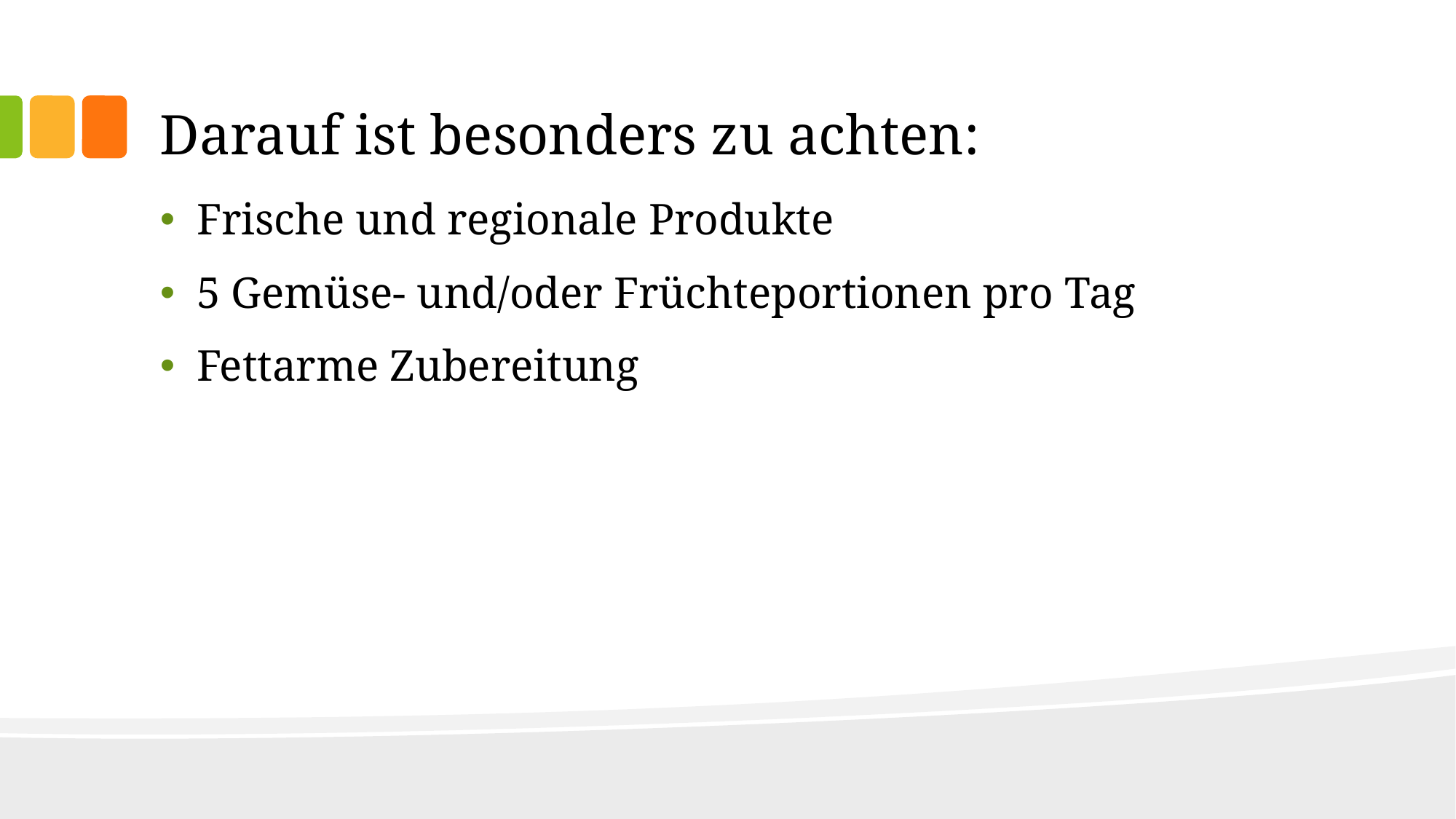

# Darauf ist besonders zu achten:
Frische und regionale Produkte
5 Gemüse- und/oder Früchteportionen pro Tag
Fettarme Zubereitung